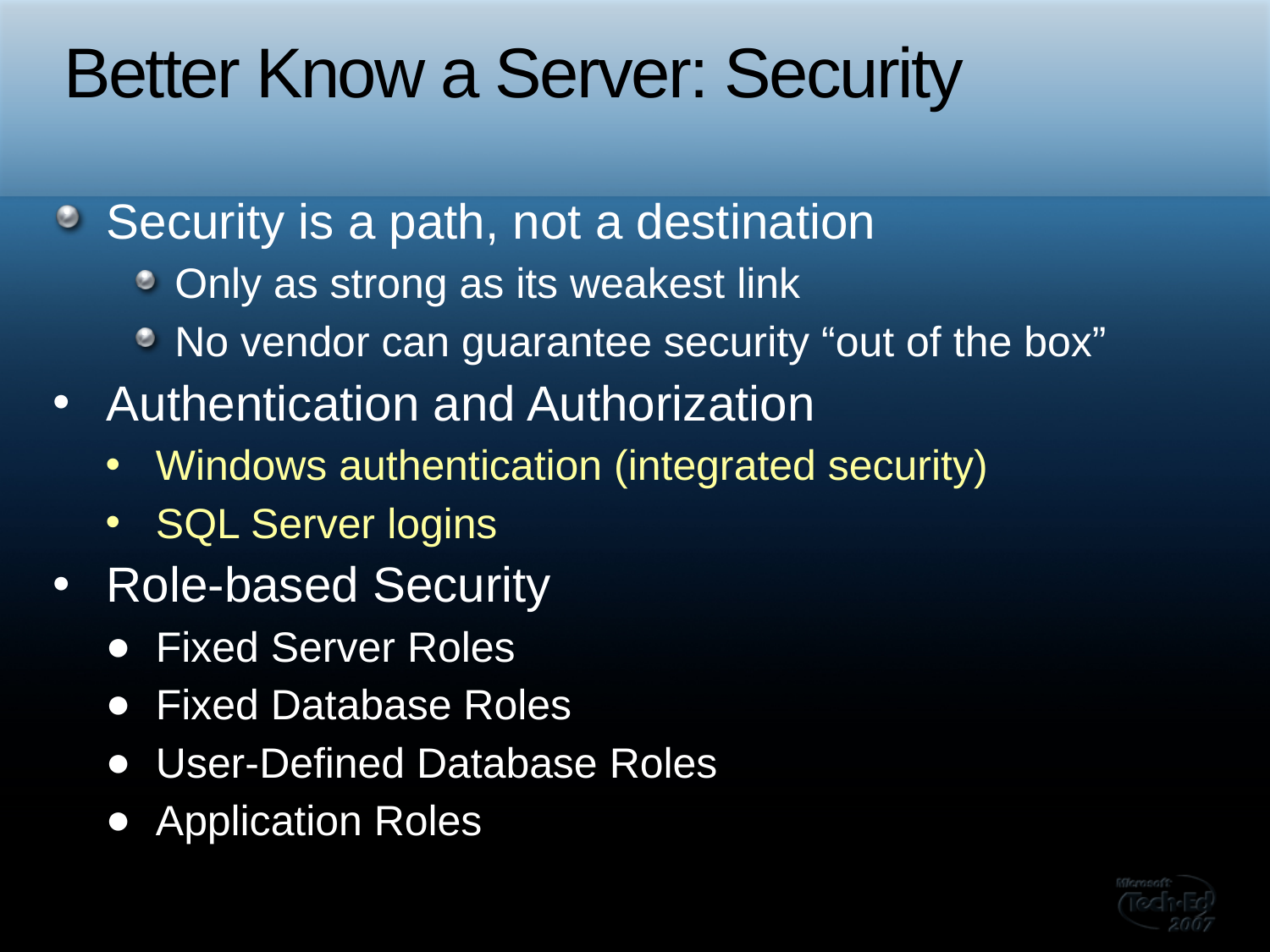

# Better Know a Server: Security
Security is a path, not a destination
Only as strong as its weakest link
No vendor can guarantee security “out of the box”
Authentication and Authorization
Windows authentication (integrated security)
SQL Server logins
Role-based Security
Fixed Server Roles
Fixed Database Roles
User-Defined Database Roles
Application Roles